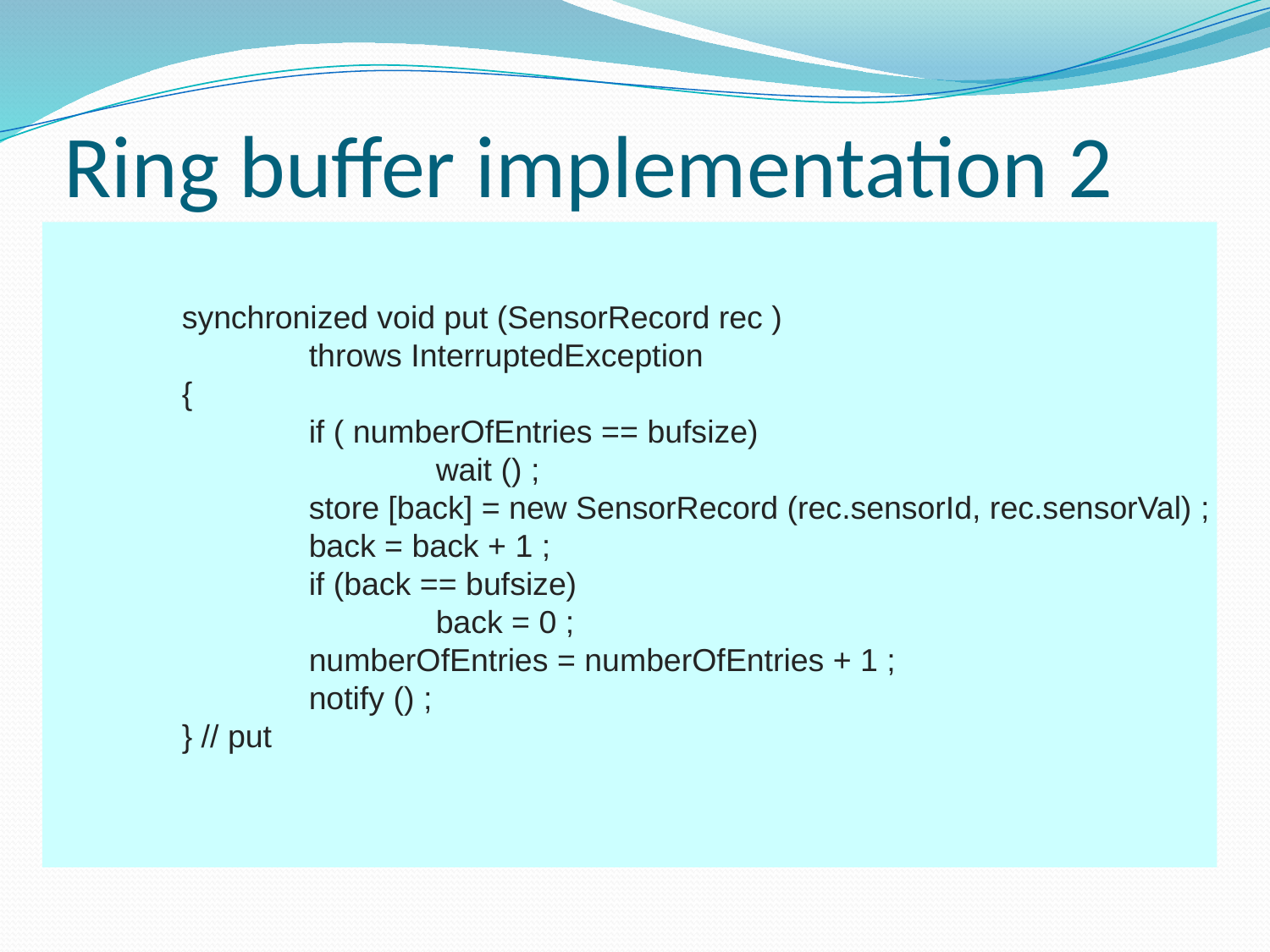

# Ring buffer implementation 2

	synchronized void put (SensorRecord rec )
		throws InterruptedException
	{
		if ( numberOfEntries == bufsize)
			wait () ;
		store [back] = new SensorRecord (rec.sensorId, rec.sensorVal) ;
		back = back + 1 ;
		if (back == bufsize)
			back = 0 ;
		numberOfEntries = numberOfEntries + 1 ;
		notify () ;
	} // put